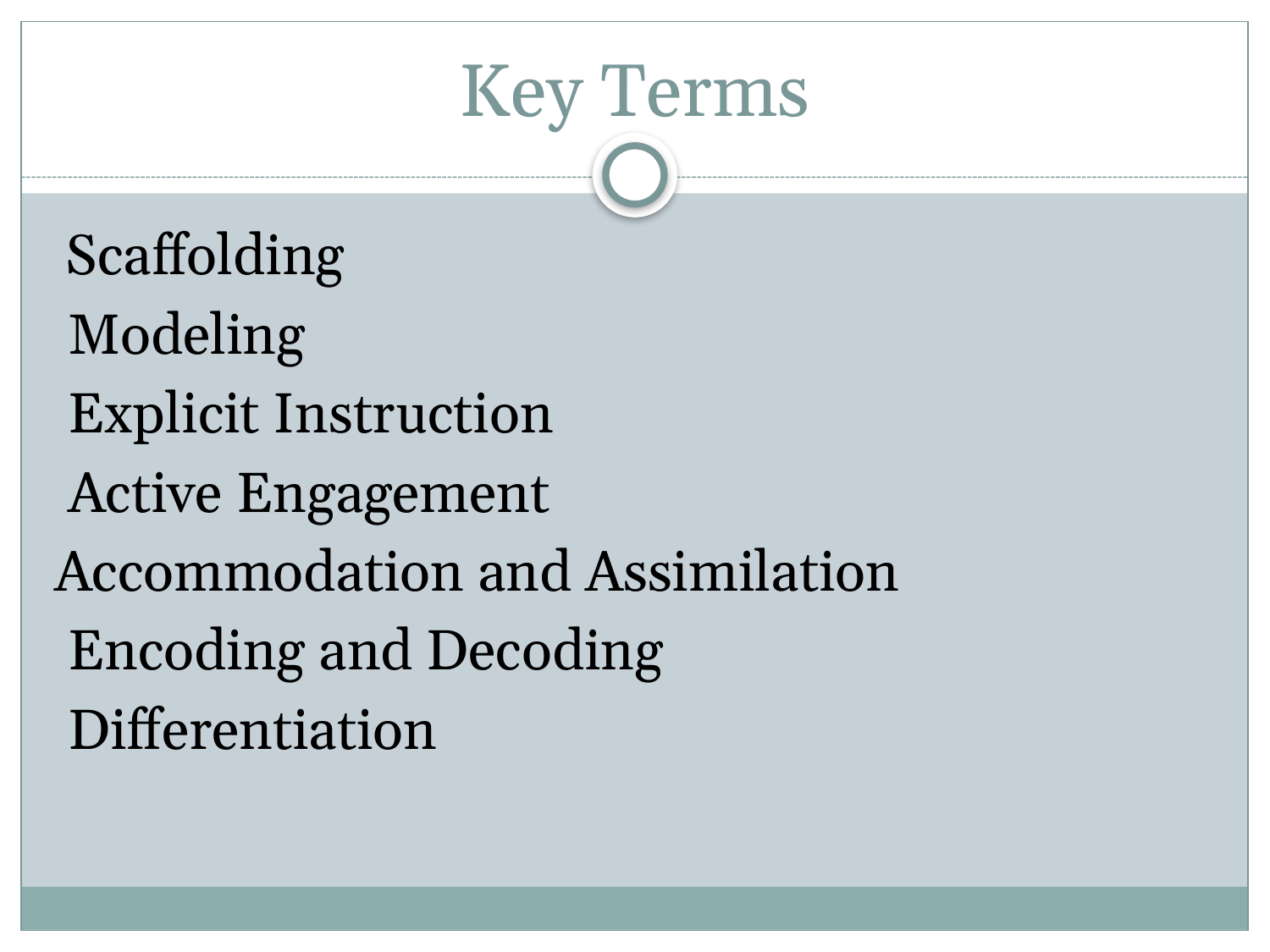

# Key Terms
 Scaffolding
 Modeling
 Explicit Instruction
 Active Engagement
Accommodation and Assimilation
 Encoding and Decoding
 Differentiation